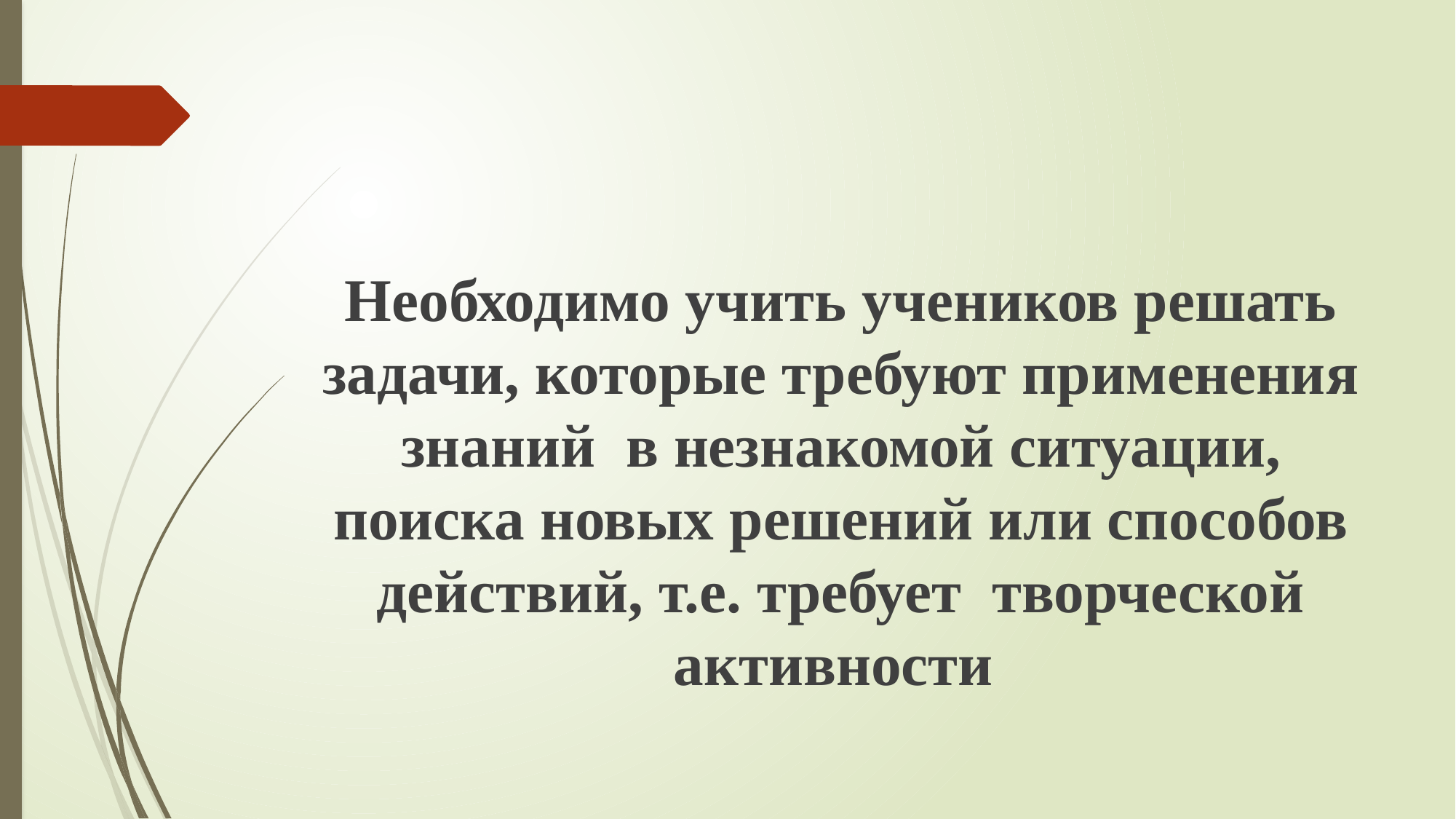

#
Необходимо учить учеников решать задачи, которые требуют применения знаний  в незнакомой ситуации, поиска новых решений или способов действий, т.е. требует  творческой активности